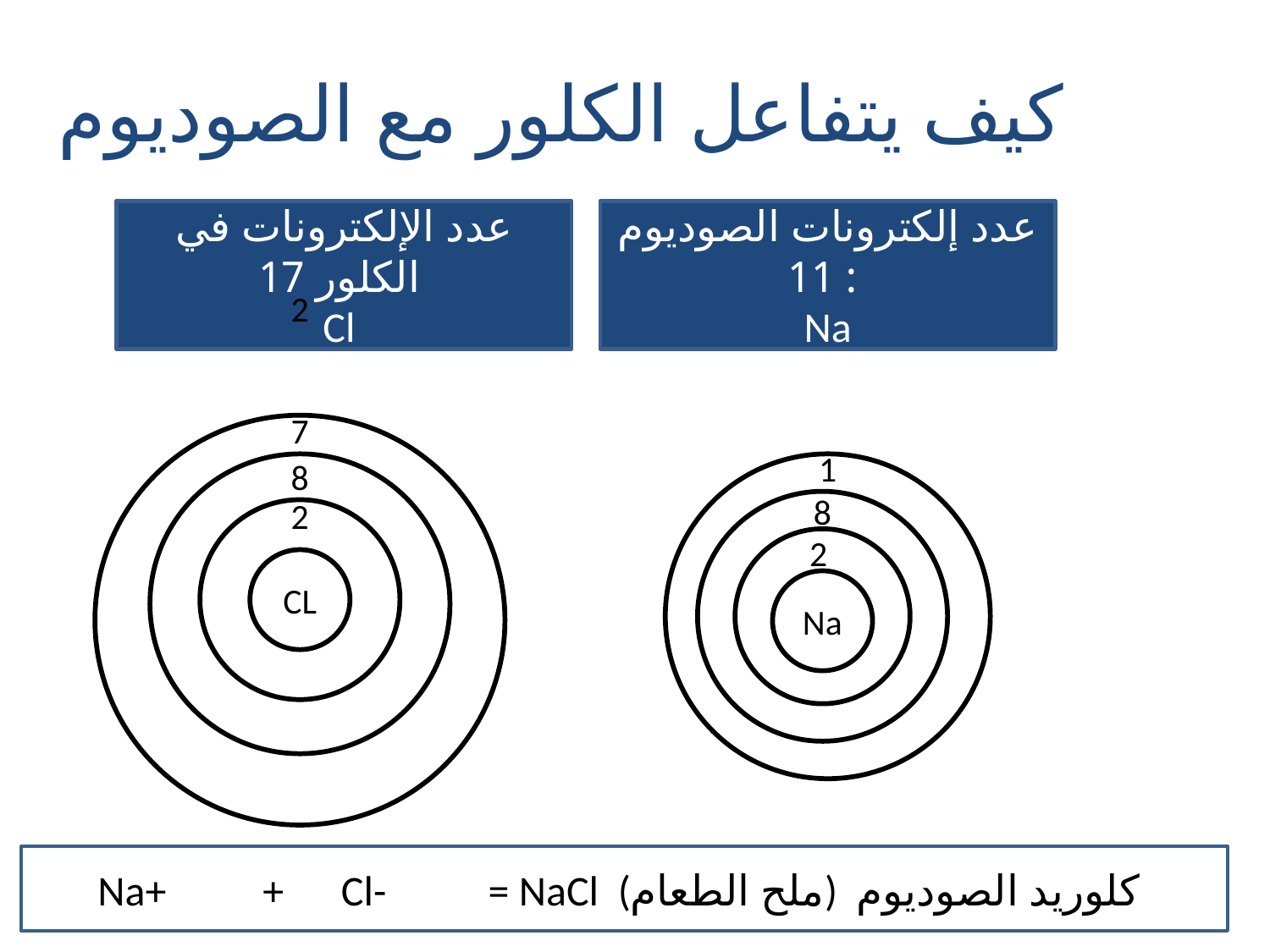

كيف يتفاعل الكلور مع الصوديوم
عدد الإلكترونات في الكلور 17
Cl
عدد إلكترونات الصوديوم : 11
Na
7

2

8

1

8

2

2

CL
Na
Na+ 	    +      Cl-     	 = NaCl  (ملح الطعام)  كلوريد الصوديوم